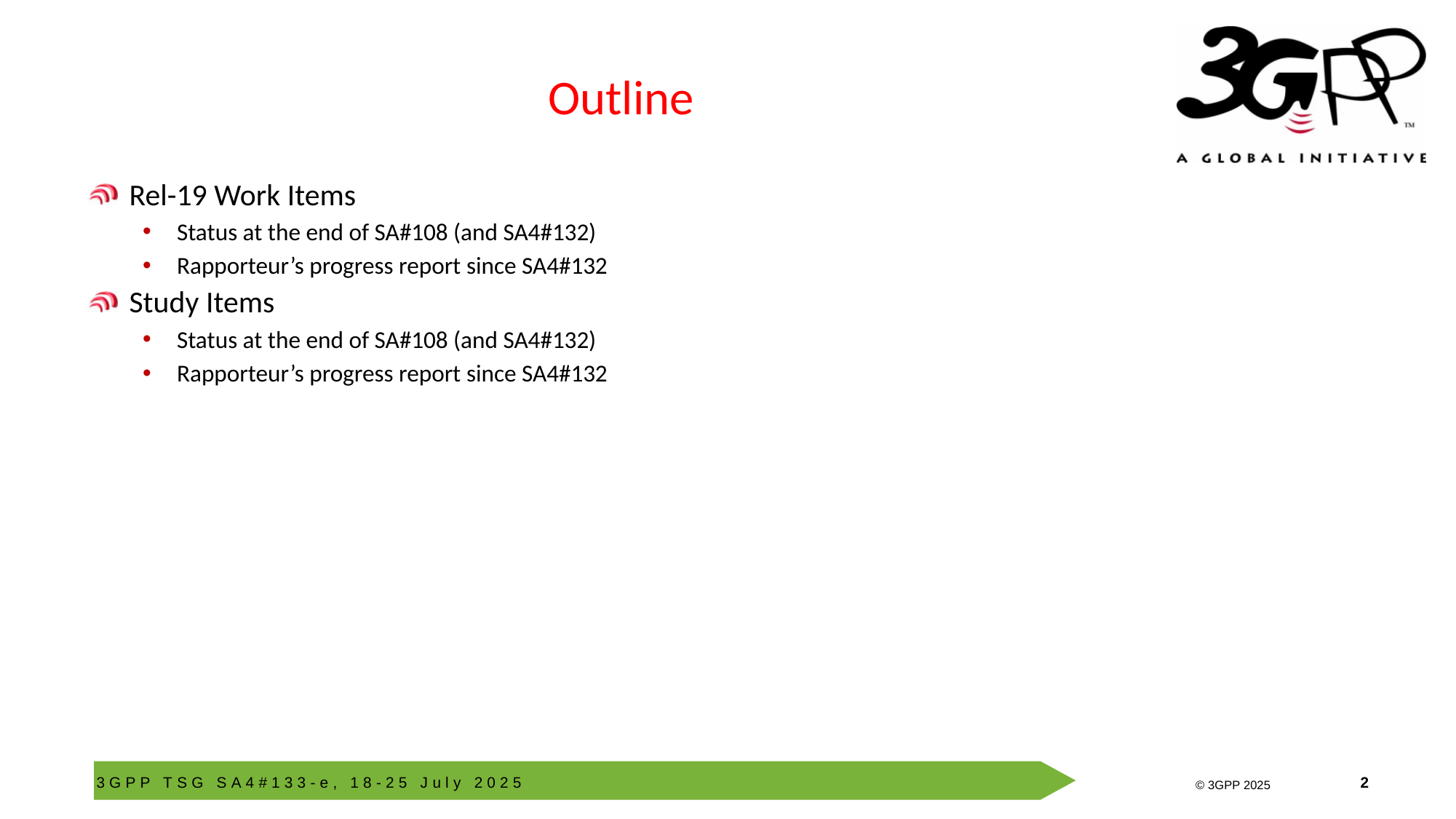

# Outline
Rel-19 Work Items
Status at the end of SA#108 (and SA4#132)
Rapporteur’s progress report since SA4#132
Study Items
Status at the end of SA#108 (and SA4#132)
Rapporteur’s progress report since SA4#132